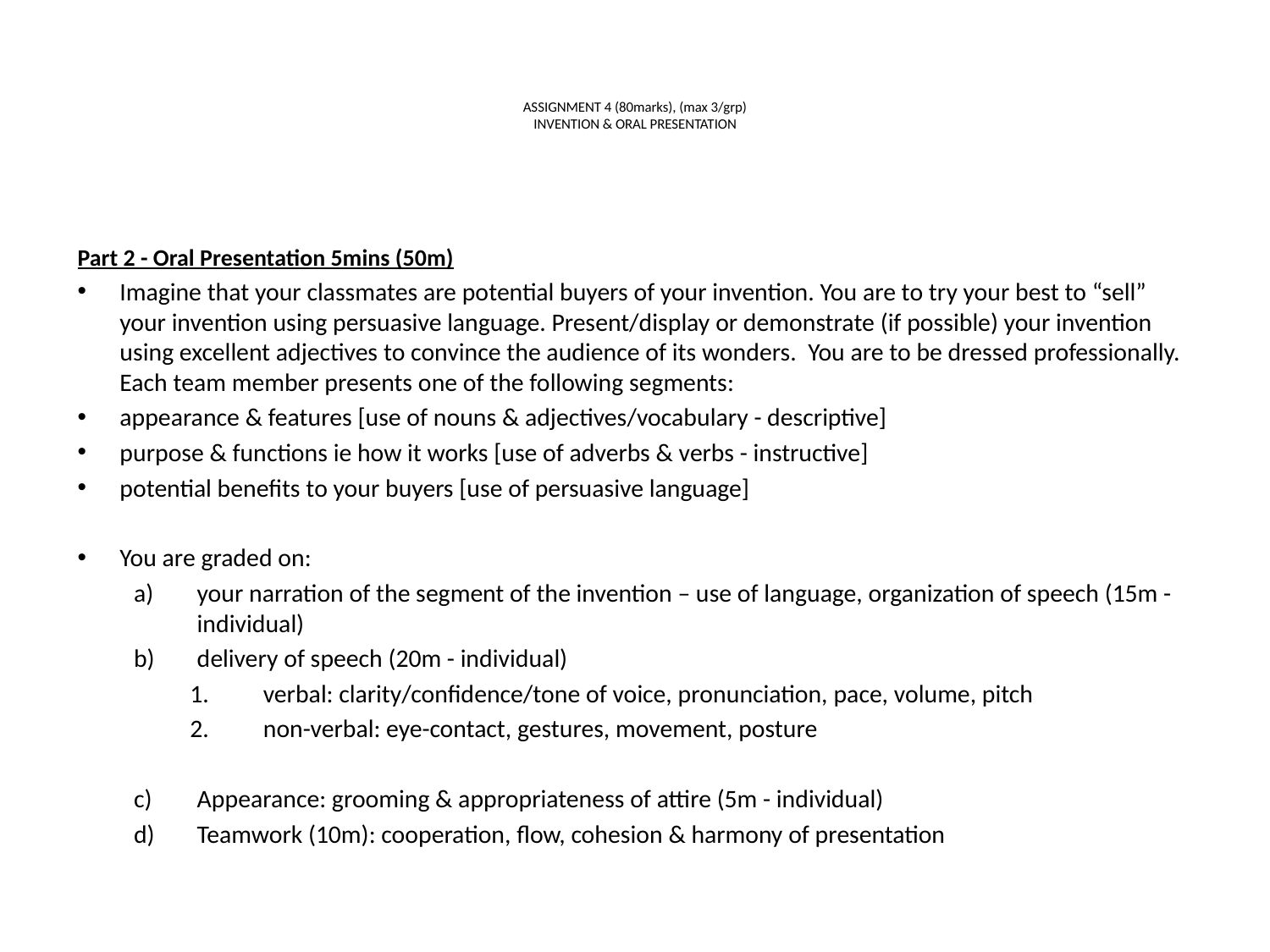

# ASSIGNMENT 4 (80marks), (max 3/grp) INVENTION & ORAL PRESENTATION
Part 2 - Oral Presentation 5mins (50m)
Imagine that your classmates are potential buyers of your invention. You are to try your best to “sell” your invention using persuasive language. Present/display or demonstrate (if possible) your invention using excellent adjectives to convince the audience of its wonders.  You are to be dressed professionally. Each team member presents one of the following segments:
appearance & features [use of nouns & adjectives/vocabulary - descriptive]
purpose & functions ie how it works [use of adverbs & verbs - instructive]
potential benefits to your buyers [use of persuasive language]

You are graded on:
your narration of the segment of the invention – use of language, organization of speech (15m - individual)
delivery of speech (20m - individual)
   verbal: clarity/confidence/tone of voice, pronunciation, pace, volume, pitch
   non-verbal: eye-contact, gestures, movement, posture

Appearance: grooming & appropriateness of attire (5m - individual)
Teamwork (10m): cooperation, flow, cohesion & harmony of presentation